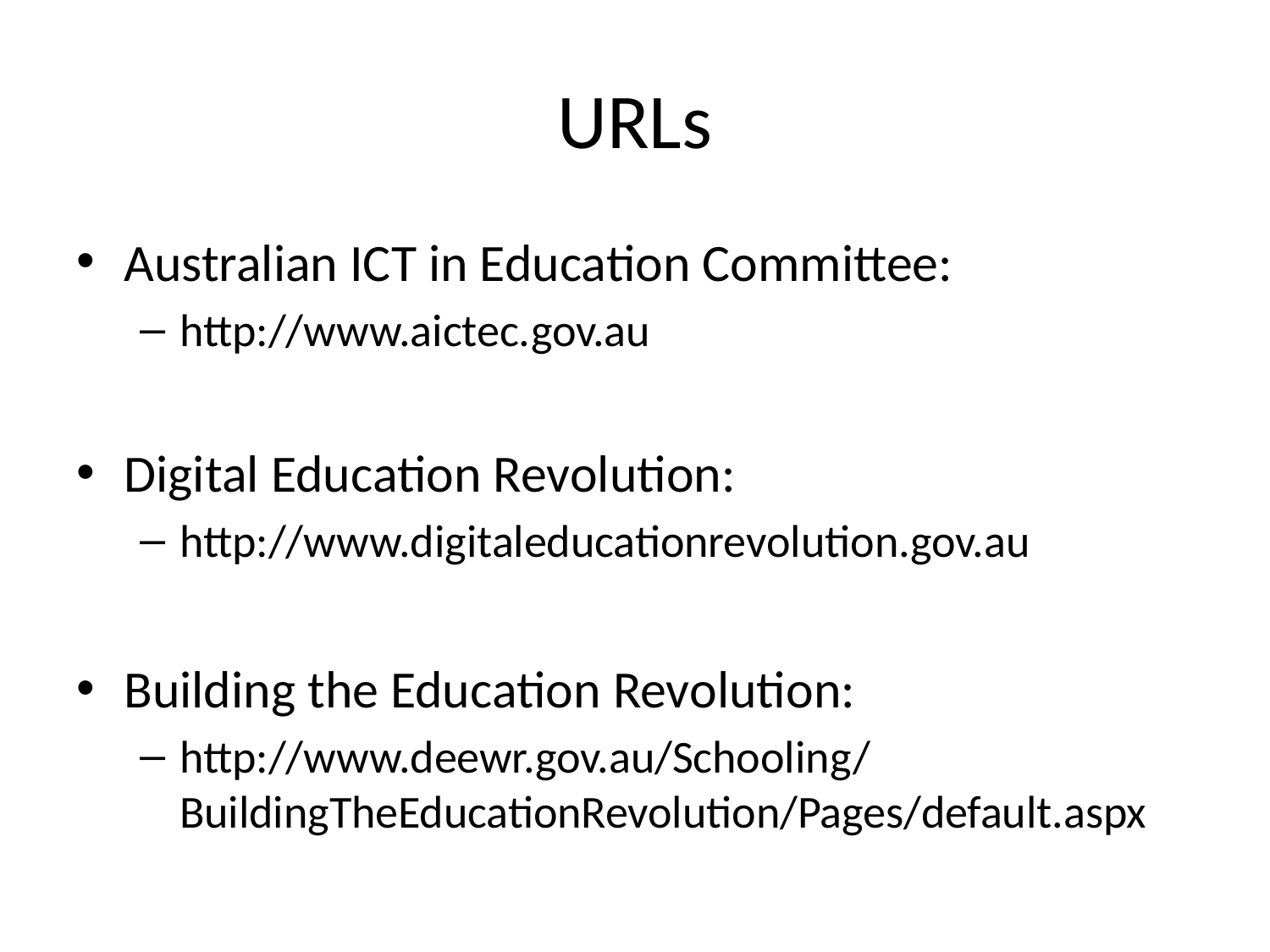

# URLs
Australian ICT in Education Committee:
http://www.aictec.gov.au

Digital Education Revolution:
http://www.digitaleducationrevolution.gov.au

Building the Education Revolution:
http://www.deewr.gov.au/Schooling/BuildingTheEducationRevolution/Pages/default.aspx